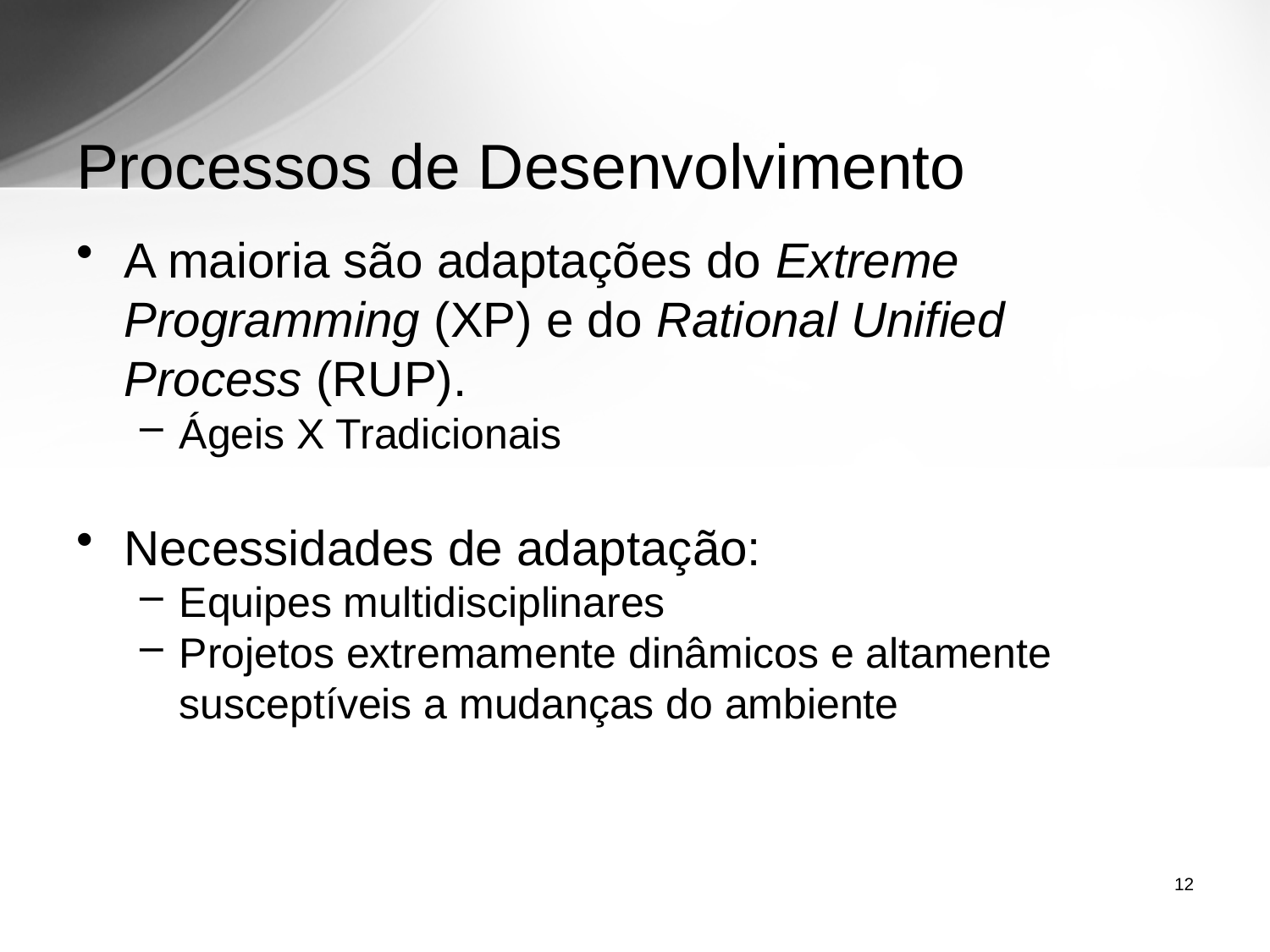

# Processos de Desenvolvimento
A maioria são adaptações do Extreme Programming (XP) e do Rational Unified Process (RUP).
Ágeis X Tradicionais

Necessidades de adaptação:
Equipes multidisciplinares
Projetos extremamente dinâmicos e altamente susceptíveis a mudanças do ambiente

12